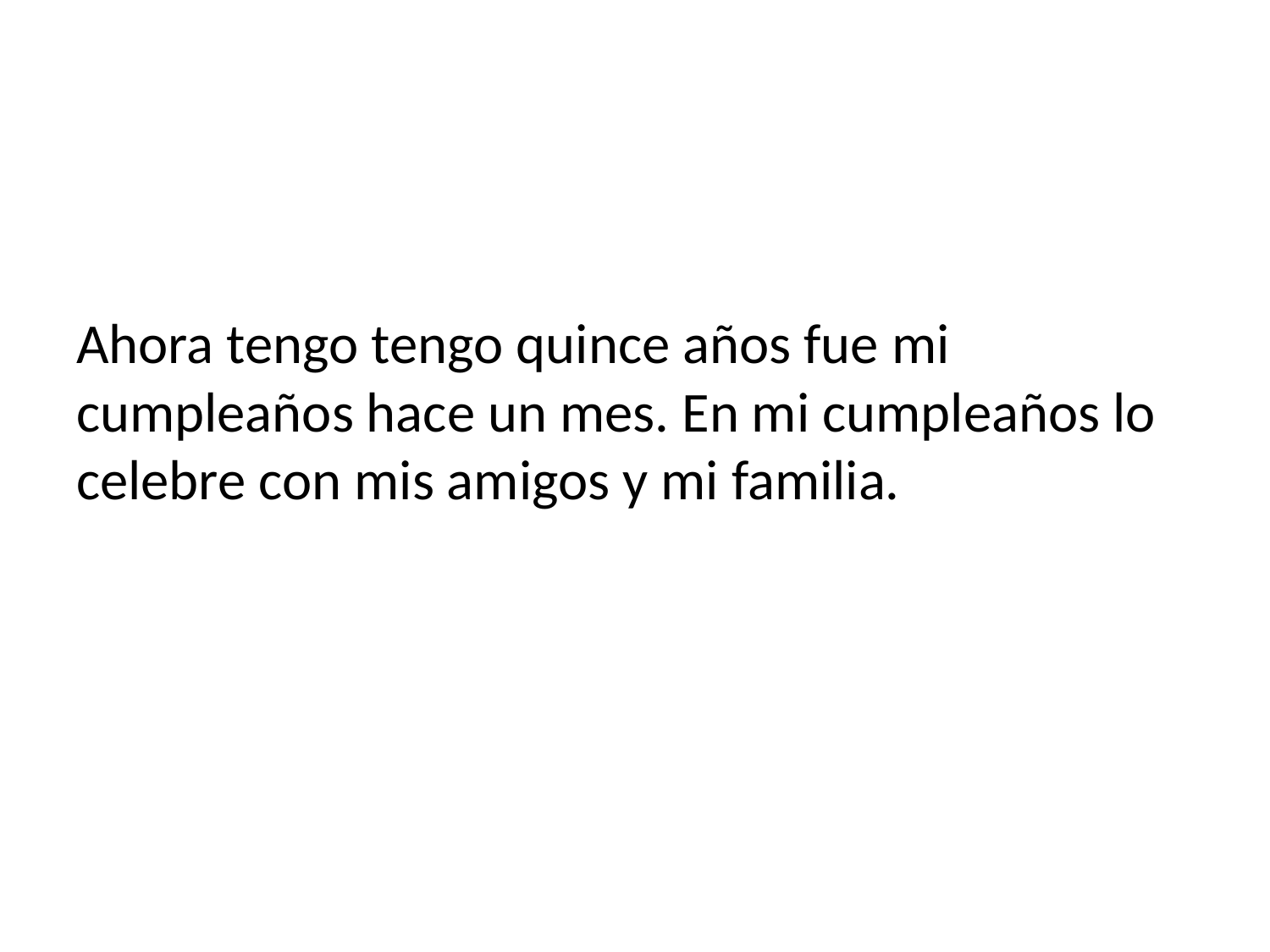

Ahora tengo tengo quince años fue mi cumpleaños hace un mes. En mi cumpleaños lo celebre con mis amigos y mi familia.